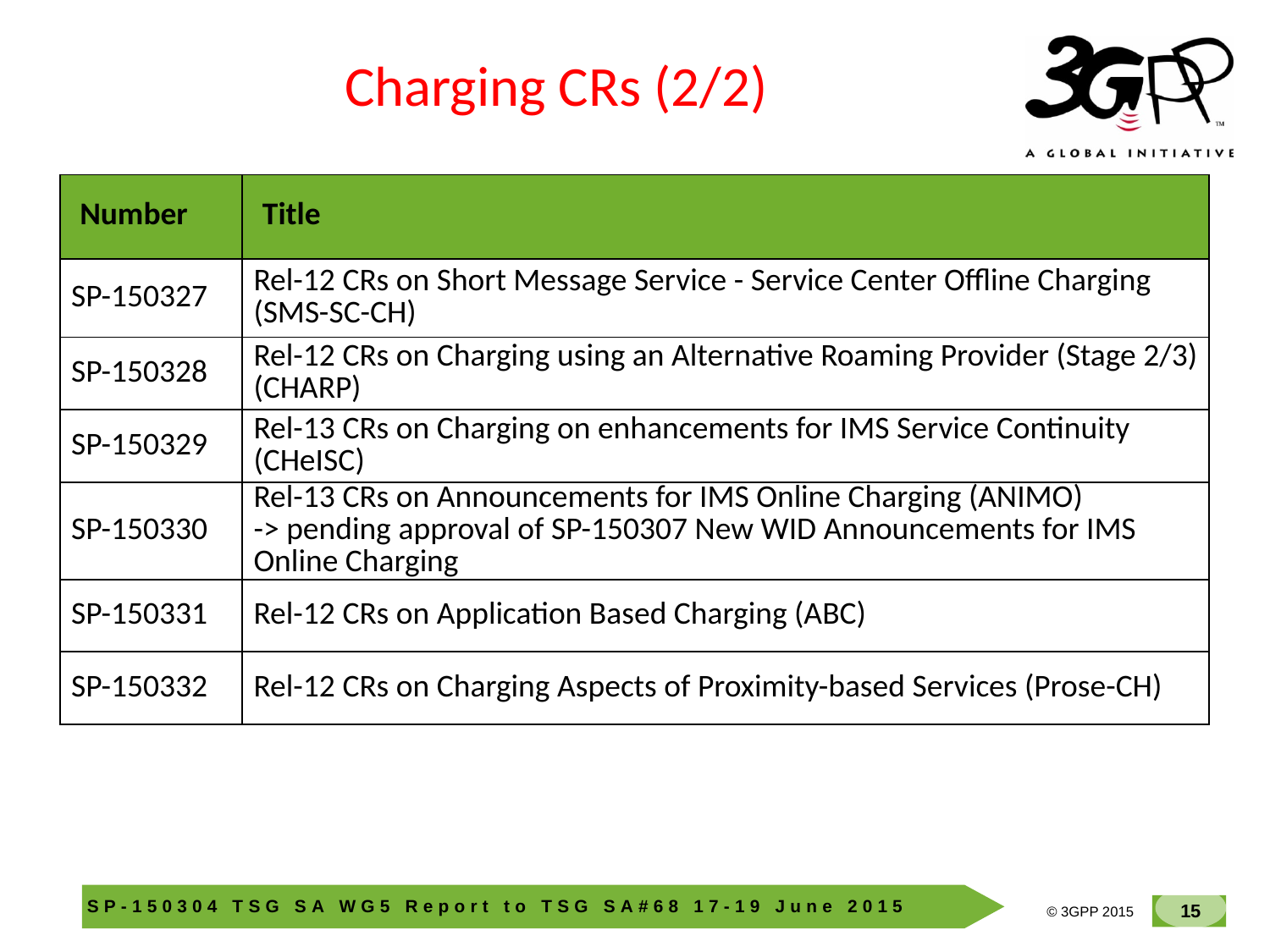

Charging CRs (2/2)
| Number | Title |
| --- | --- |
| SP-150327 | Rel-12 CRs on Short Message Service - Service Center Offline Charging (SMS-SC-CH) |
| SP-150328 | Rel-12 CRs on Charging using an Alternative Roaming Provider (Stage 2/3) (CHARP) |
| SP-150329 | Rel-13 CRs on Charging on enhancements for IMS Service Continuity (CHeISC) |
| SP-150330 | Rel-13 CRs on Announcements for IMS Online Charging (ANIMO) -> pending approval of SP-150307 New WID Announcements for IMS Online Charging |
| SP-150331 | Rel-12 CRs on Application Based Charging (ABC) |
| SP-150332 | Rel-12 CRs on Charging Aspects of Proximity-based Services (Prose-CH) |